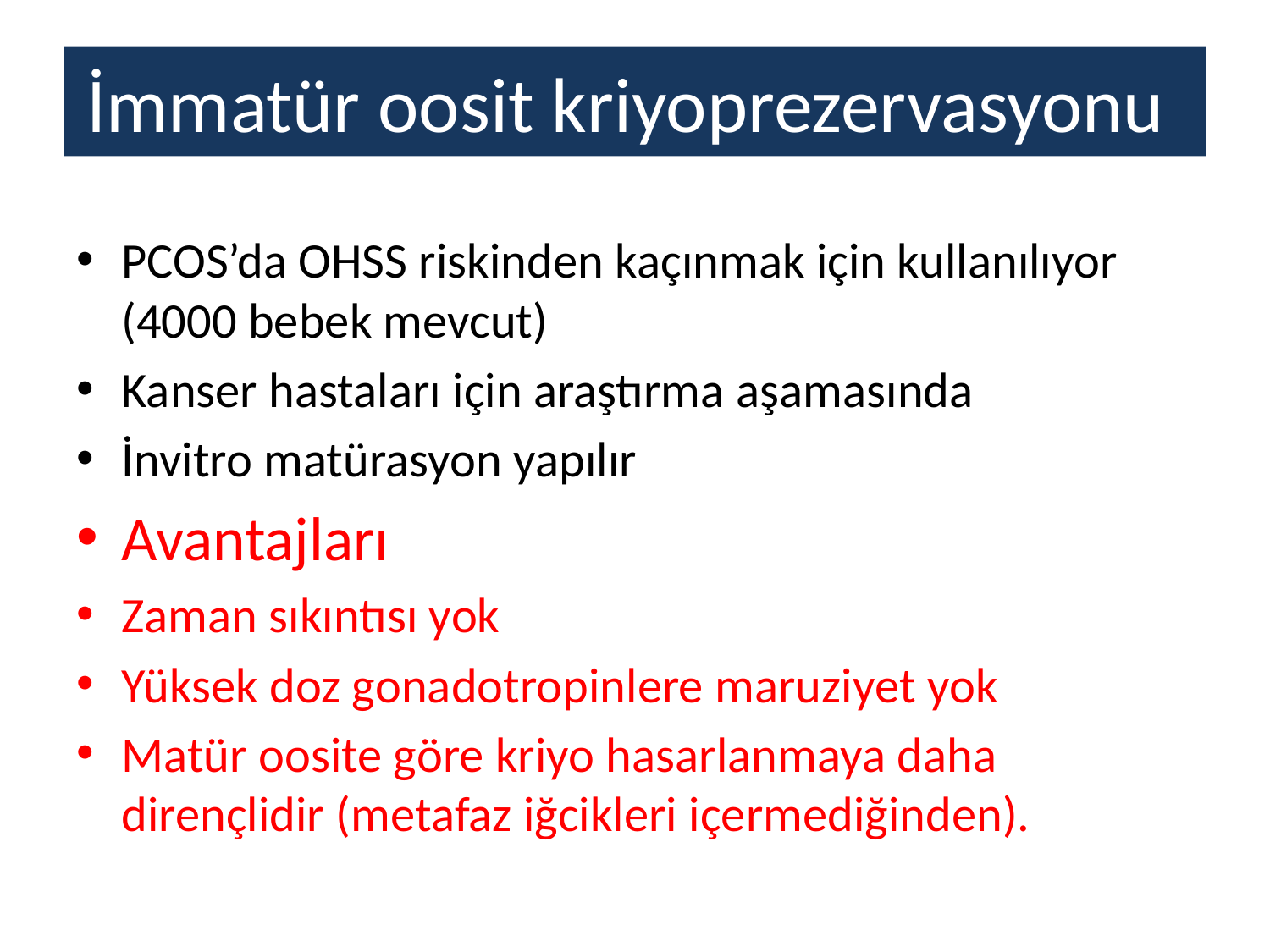

# İmmatür oosit kriyoprezervasyonu
PCOS’da OHSS riskinden kaçınmak için kullanılıyor (4000 bebek mevcut)
Kanser hastaları için araştırma aşamasında
İnvitro matürasyon yapılır
Avantajları
Zaman sıkıntısı yok
Yüksek doz gonadotropinlere maruziyet yok
Matür oosite göre kriyo hasarlanmaya daha dirençlidir (metafaz iğcikleri içermediğinden).